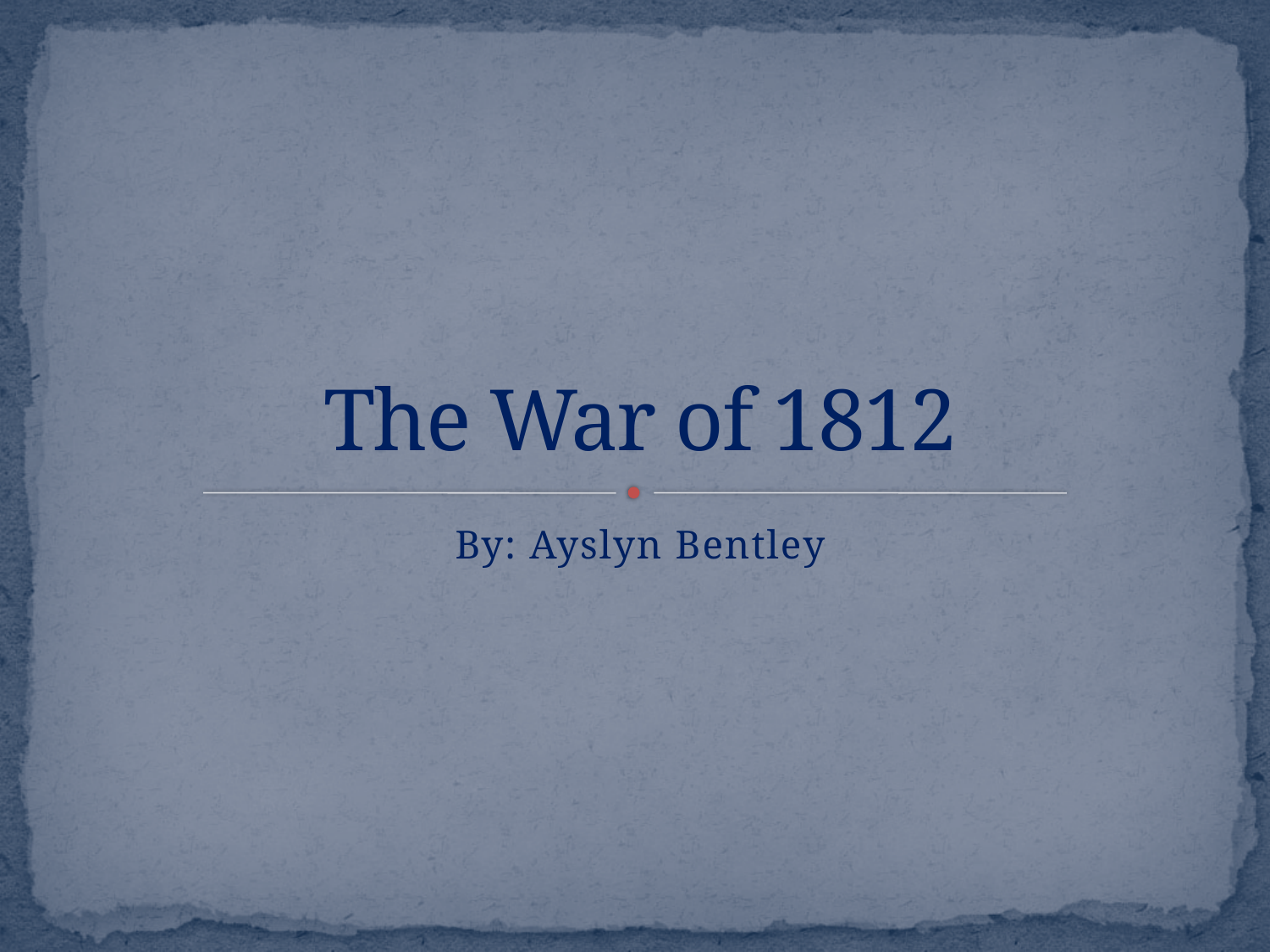

# The War of 1812
By: Ayslyn Bentley